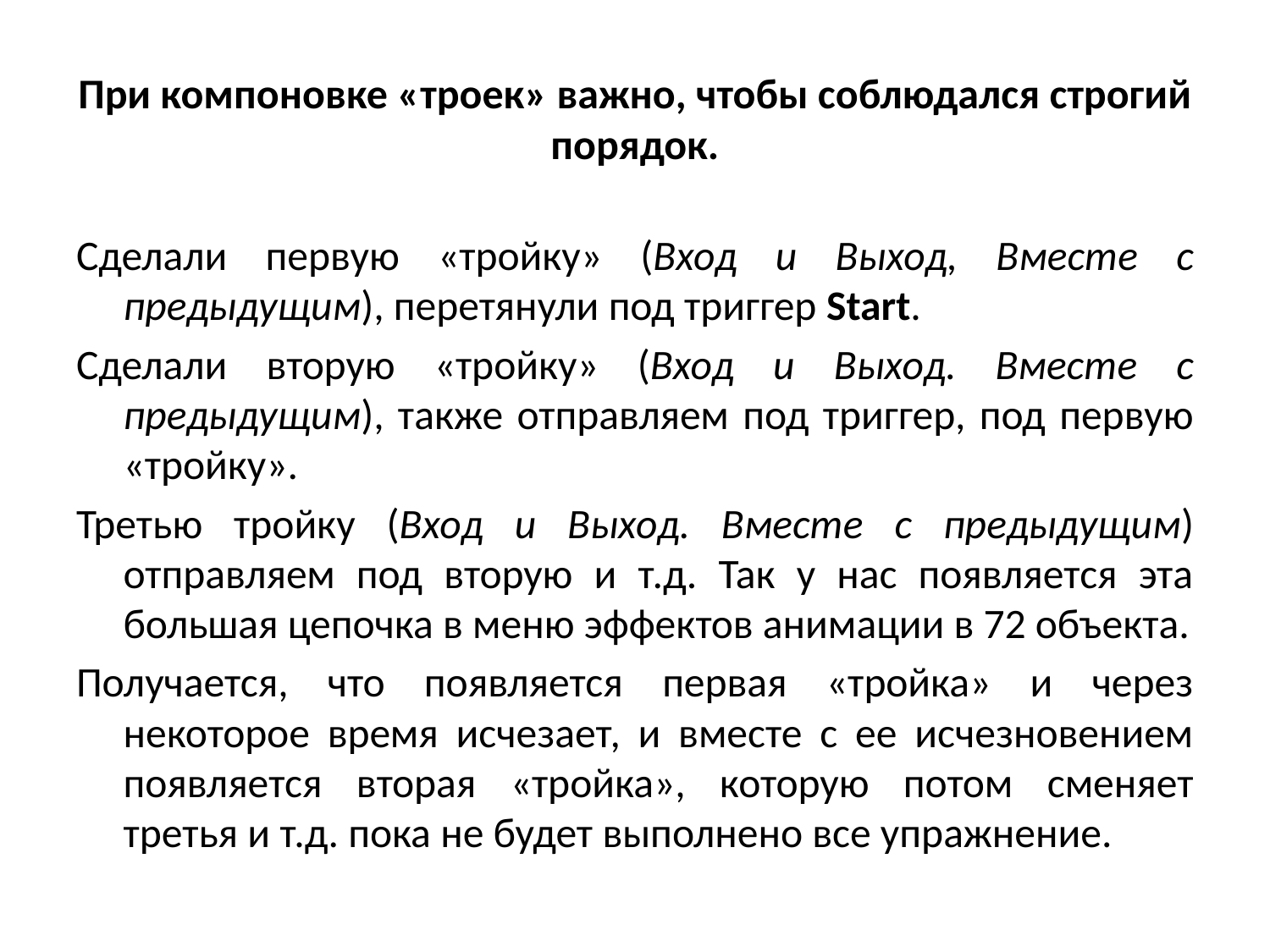

# При компоновке «троек» важно, чтобы соблюдался строгий порядок.
Сделали первую «тройку» (Вход и Выход, Вместе с предыдущим), перетянули под триггер Start.
Сделали вторую «тройку» (Вход и Выход. Вместе с предыдущим), также отправляем под триггер, под первую «тройку».
Третью тройку (Вход и Выход. Вместе с предыдущим) отправляем под вторую и т.д. Так у нас появляется эта большая цепочка в меню эффектов анимации в 72 объекта.
Получается, что появляется первая «тройка» и через некоторое время исчезает, и вместе с ее исчезновением появляется вторая «тройка», которую потом сменяет третья и т.д. пока не будет выполнено все упражнение.